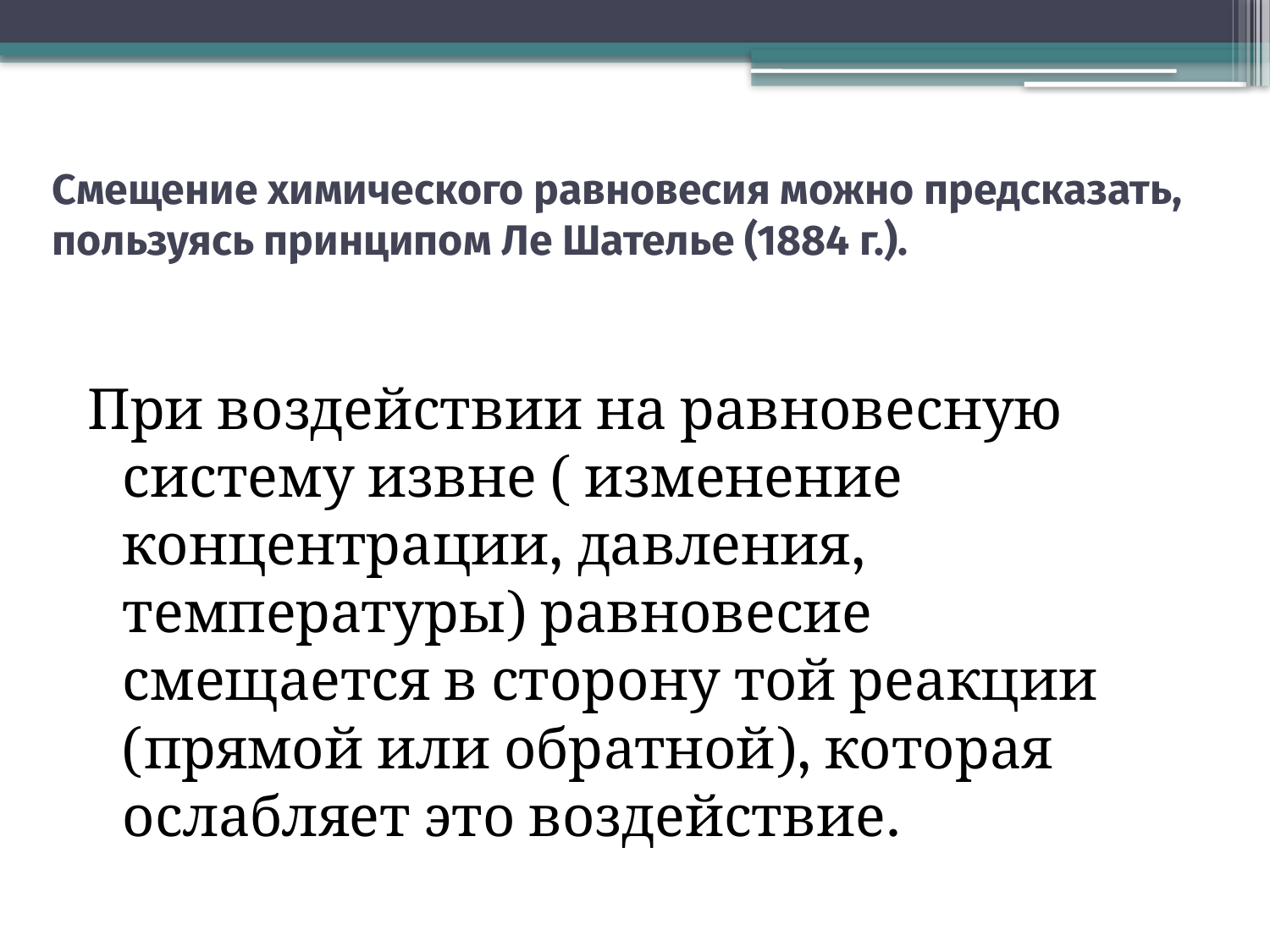

# Смещение химического равновесия можно предсказать, пользуясь принципом Ле Шателье (1884 г.).
При воздействии на равновесную систему извне ( изменение концентрации, давления, температуры) равновесие смещается в сторону той реакции (прямой или обратной), которая ослабляет это воздействие.